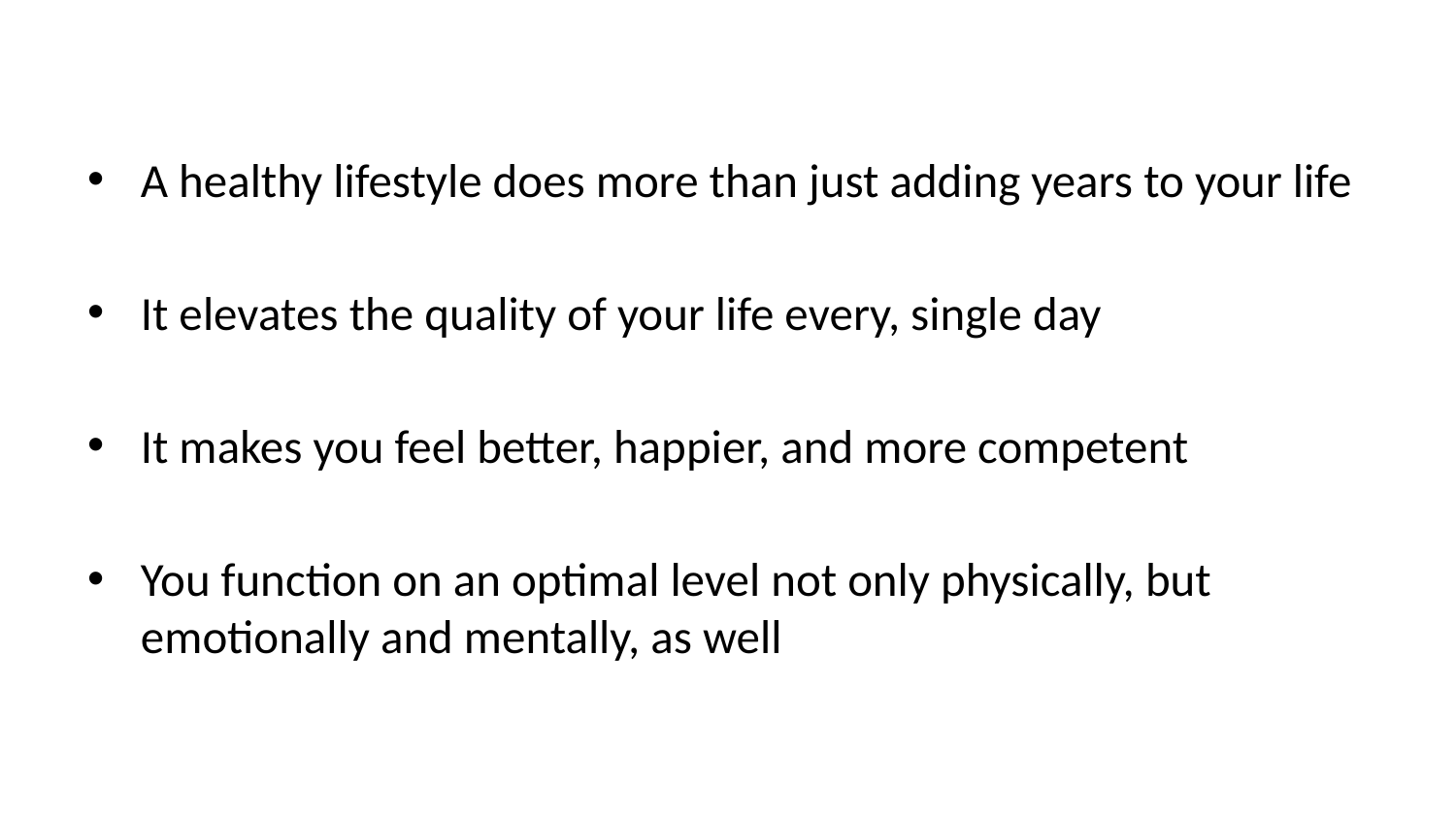

A healthy lifestyle does more than just adding years to your life

It elevates the quality of your life every, single day

It makes you feel better, happier, and more competent

You function on an optimal level not only physically, but emotionally and mentally, as well